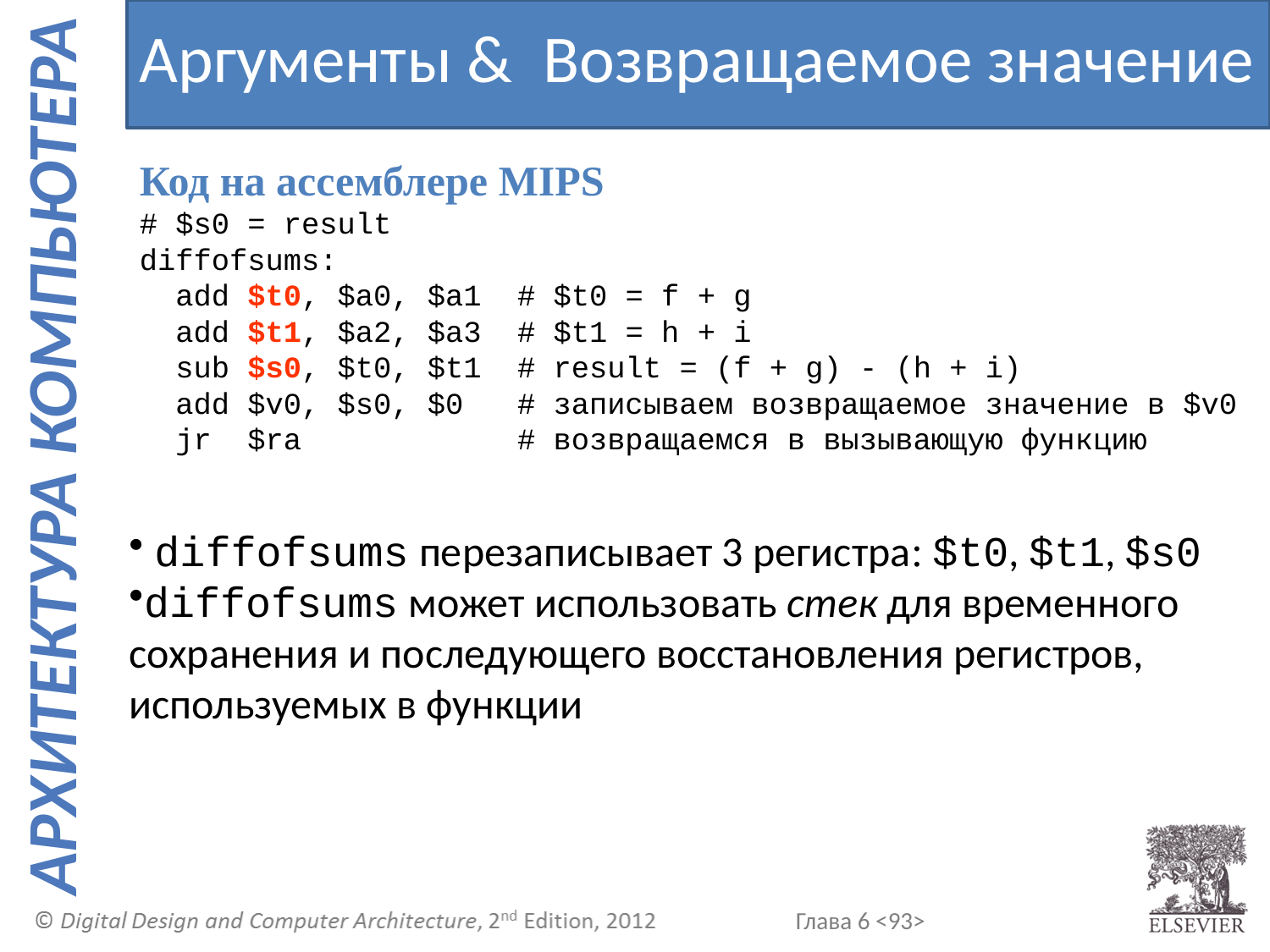

Аргументы &  Возвращаемое значение
Код на ассемблере MIPS
# $s0 = result
diffofsums:
  add $t0, $a0, $a1  # $t0 = f + g
  add $t1, $a2, $a3  # $t1 = h + i
  sub $s0, $t0, $t1  # result = (f + g) - (h + i)
  add $v0, $s0, $0   # записываем возвращаемое значение в $v0
  jr  $ra            # возвращаемся в вызывающую функцию

 diffofsums перезаписывает 3 регистра: $t0, $t1, $s0
diffofsums может использовать стек для временного сохранения и последующего восстановления регистров, используемых в функции